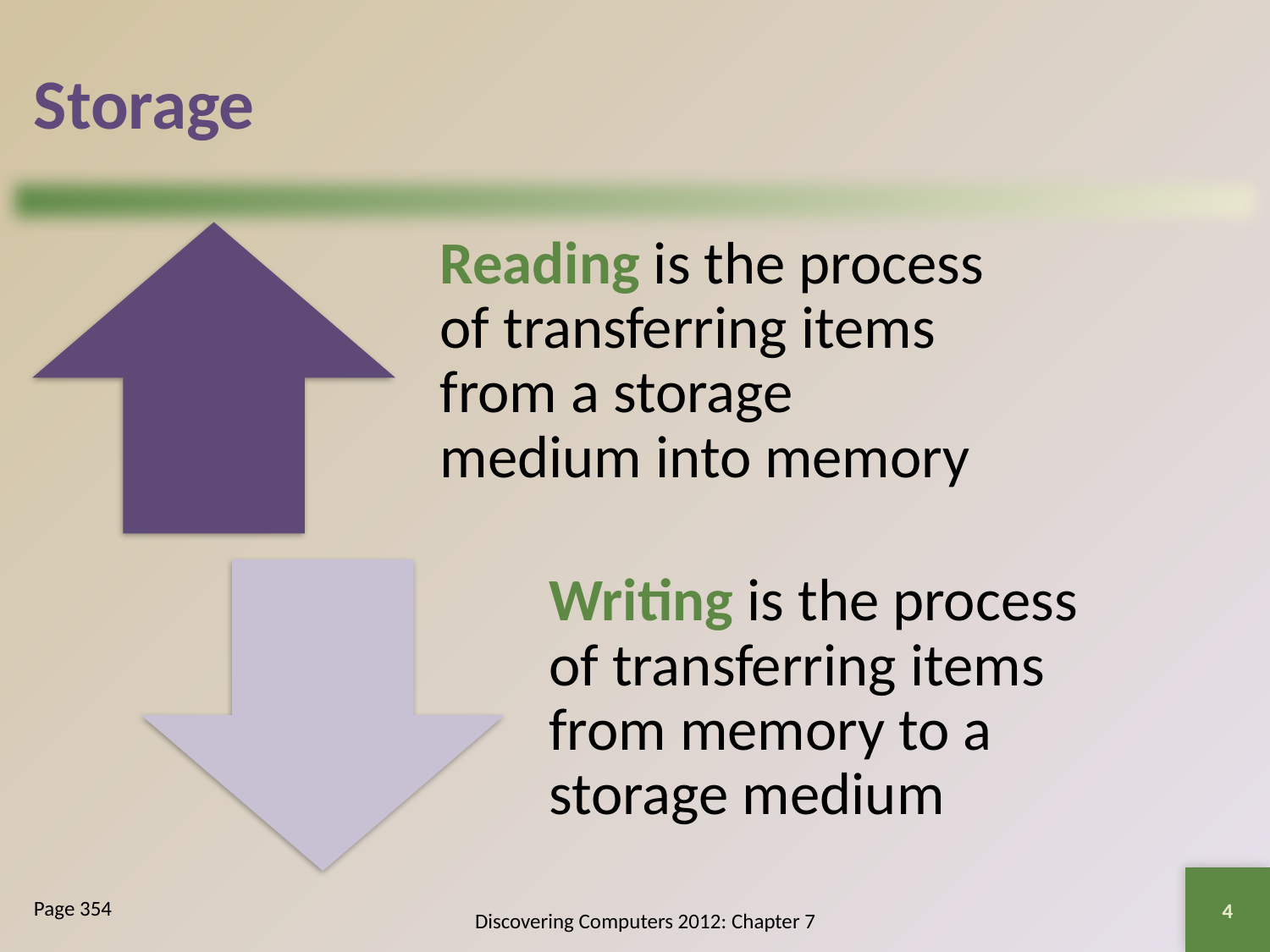

# Storage
Reading is the process of transferring items from a storage medium into memory
Writing is the process of transferring items from memory to a storage medium
4
Page 354
Discovering Computers 2012: Chapter 7